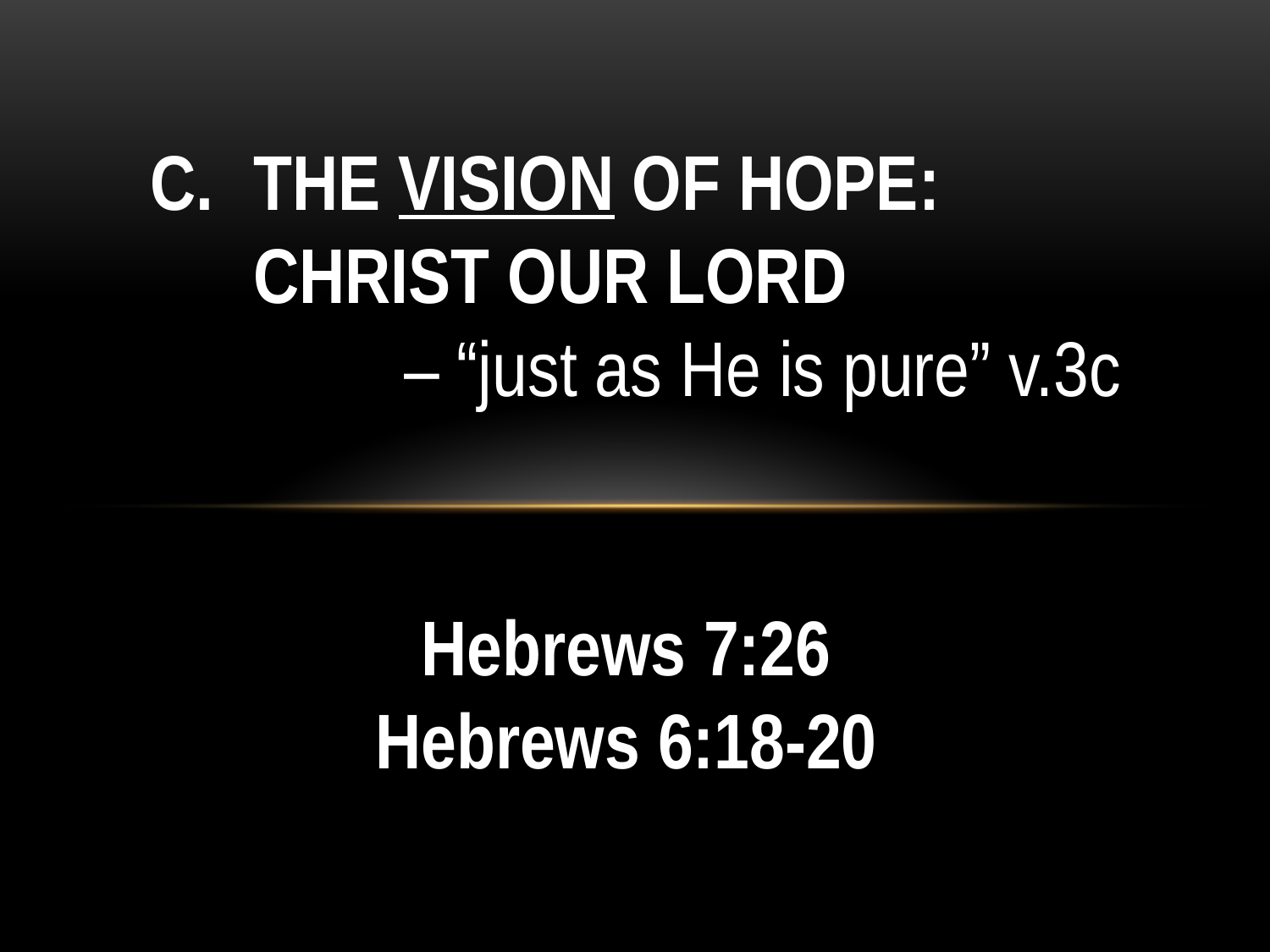

THE VISION OF HOPE: CHRIST OUR LORD
		– “just as He is pure” v.3c
Hebrews 7:26
Hebrews 6:18-20